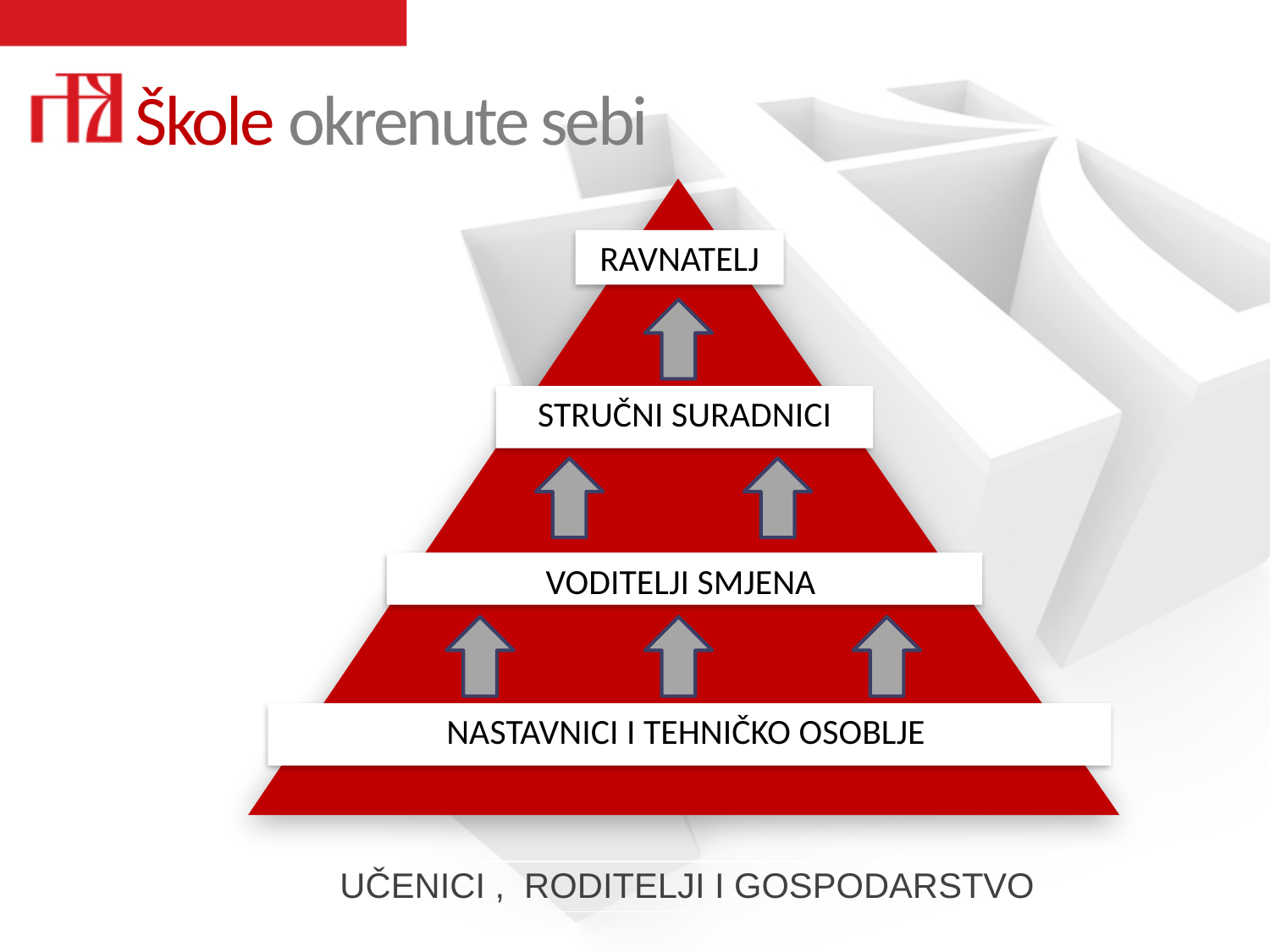

Škole okrenute sebi

RAVNATELJ

STRUČNI SURADNICI

VODITELJI SMJENA

NASTAVNICI I TEHNIČKO OSOBLJE
UČENICI ,  RODITELJI I GOSPODARSTVO